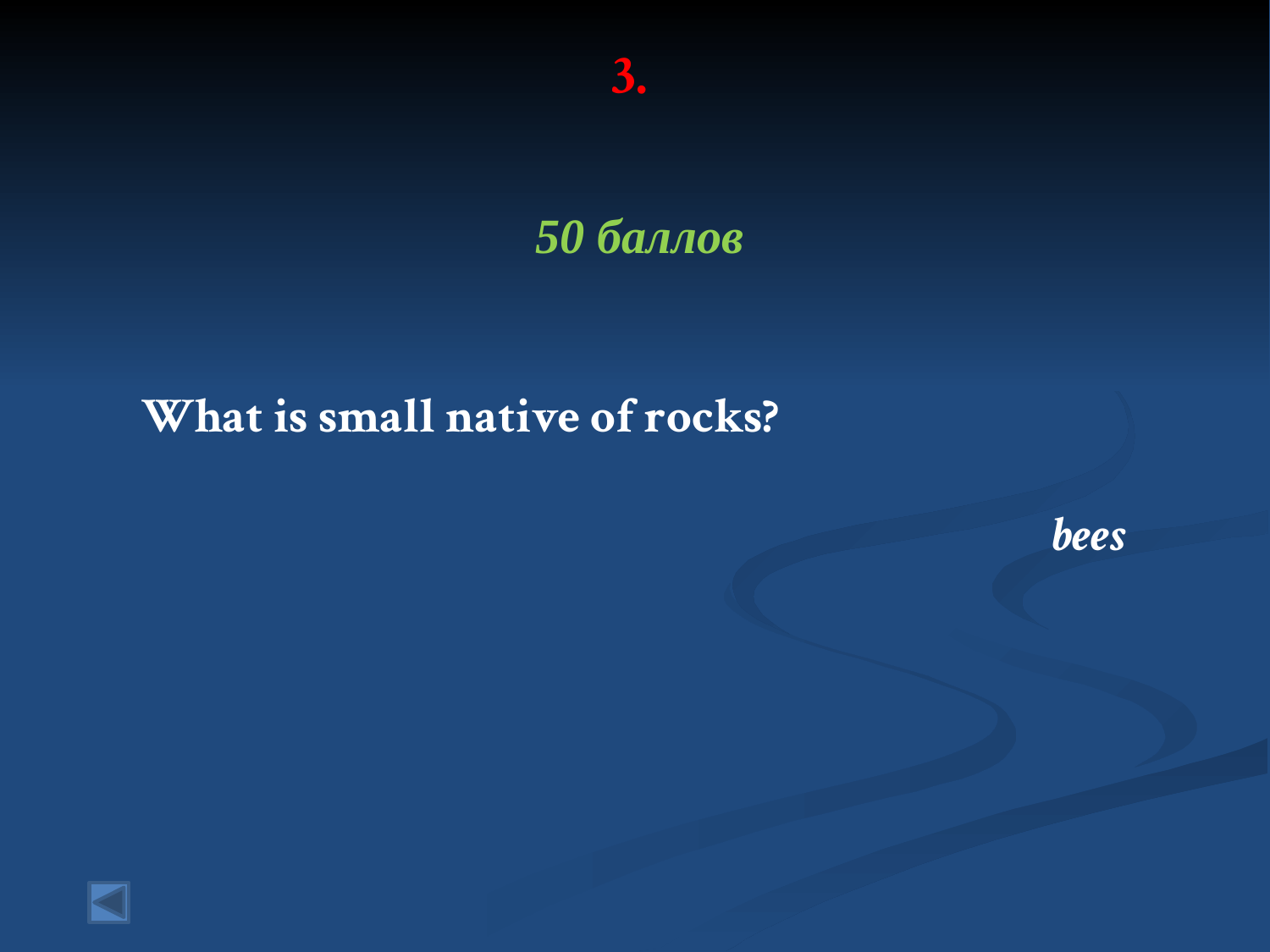

# 3.
50 баллов

What is small native of rocks?

 bees